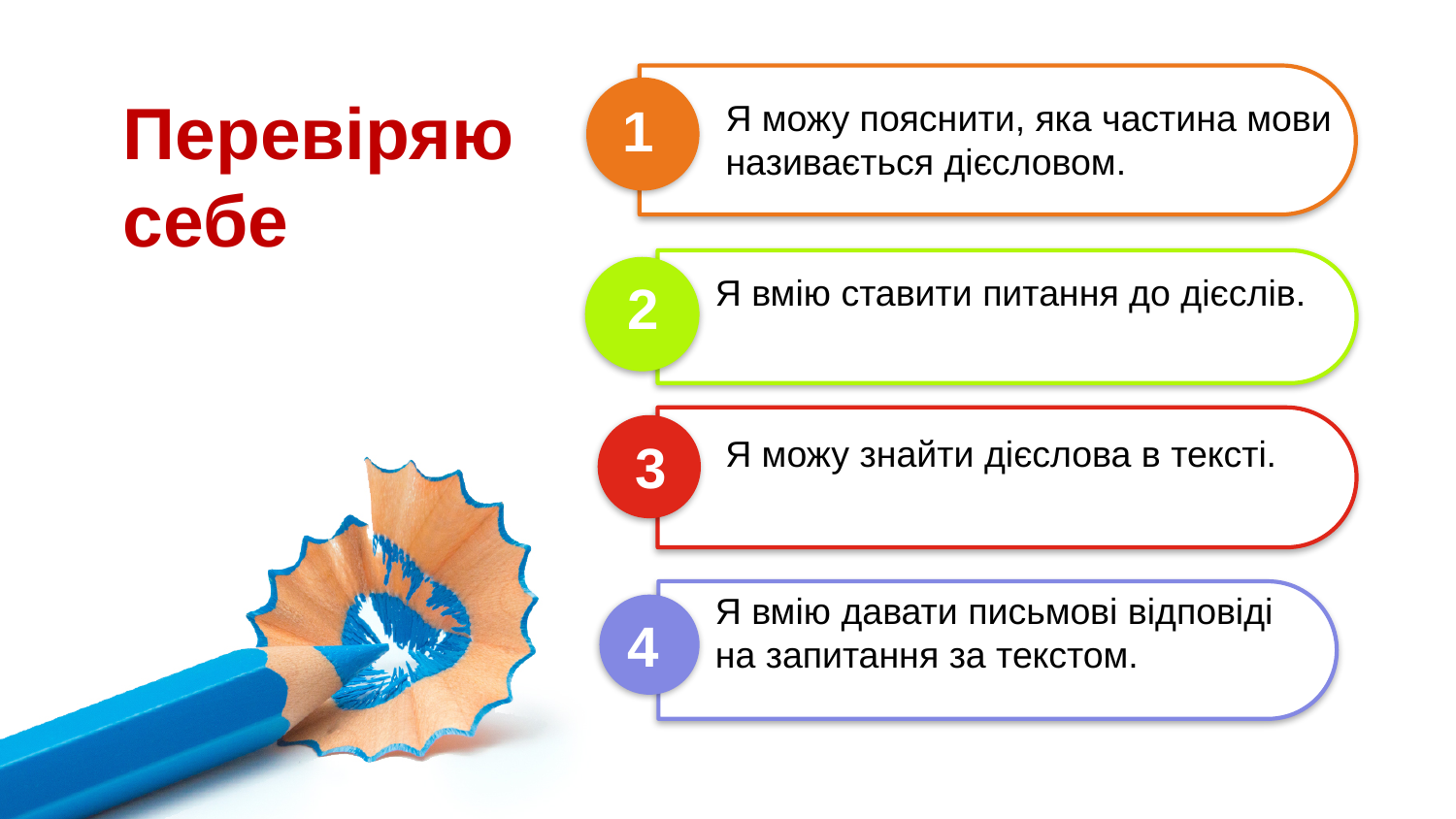

Перевіряю себе

1
Я можу пояснити, яка частина мови називається дієсловом.

Я вмію ставити питання до дієслів.

2

Я можу знайти дієслова в тексті.
3
Я вмію давати письмові відповіді
на запитання за текстом.

4